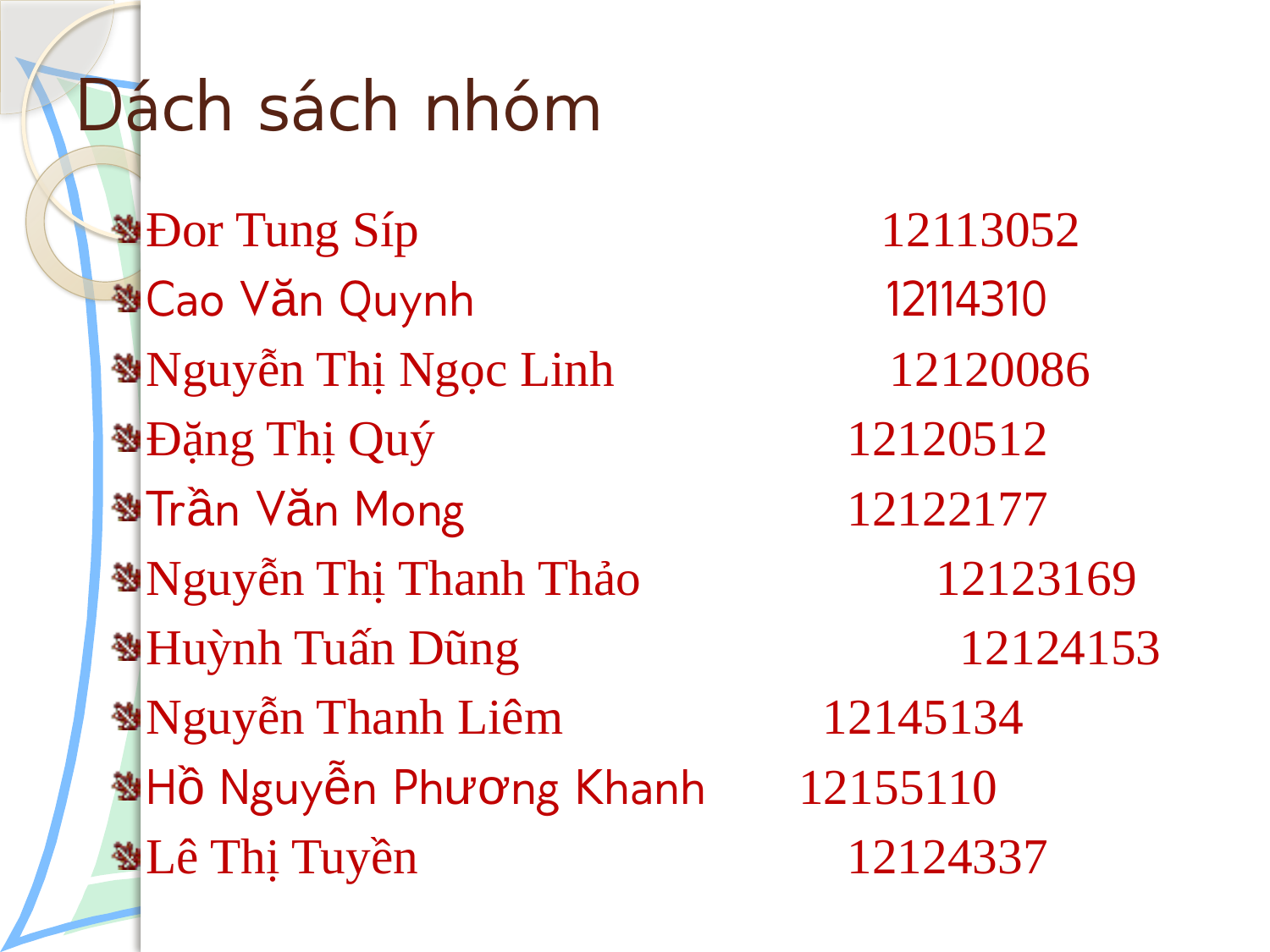

# Dách sách nhóm
Đor Tung Síp                                     12113052
Cao Văn Quynh                                 12114310
Nguyễn Thị Ngọc Linh                      12120086
Đặng Thị Quý	                             12120512
Trần Văn Mong	                             12122177
Nguyễn Thị Thanh Thảo	                  12123169
Huỳnh Tuấn Dũng	                             12124153
Nguyễn Thanh Liêm	                  12145134
Hồ Nguyễn Phương Khanh	       12155110
Lê Thị Tuyền	                             12124337